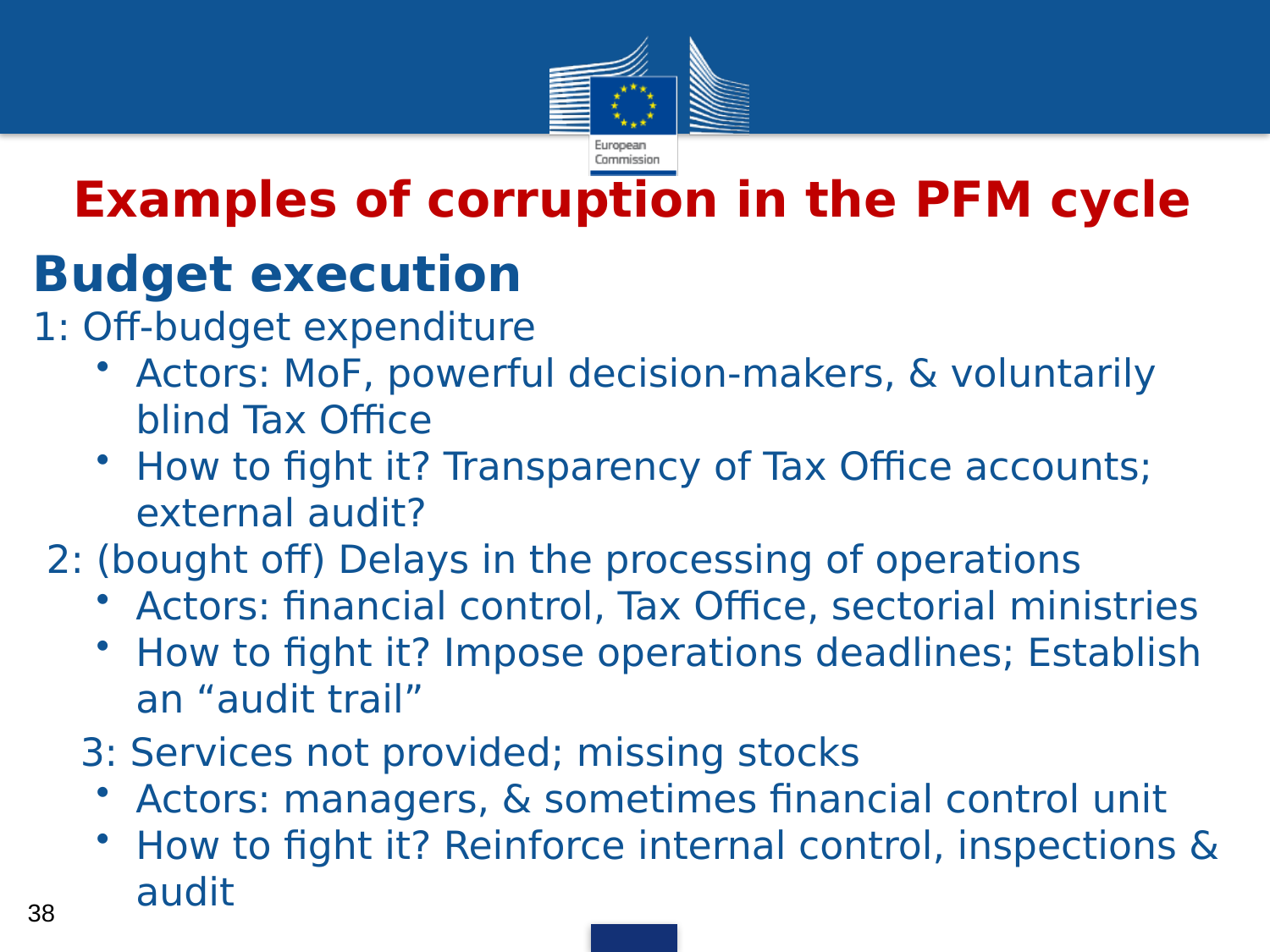

# Examples of corruption in the PFM cycle
Budget execution
1: Off-budget expenditure
Actors: MoF, powerful decision-makers, & voluntarily blind Tax Office
How to fight it? Transparency of Tax Office accounts; external audit?
2: (bought off) Delays in the processing of operations
Actors: financial control, Tax Office, sectorial ministries
How to fight it? Impose operations deadlines; Establish an “audit trail”
3: Services not provided; missing stocks
Actors: managers, & sometimes financial control unit
How to fight it? Reinforce internal control, inspections & audit

38